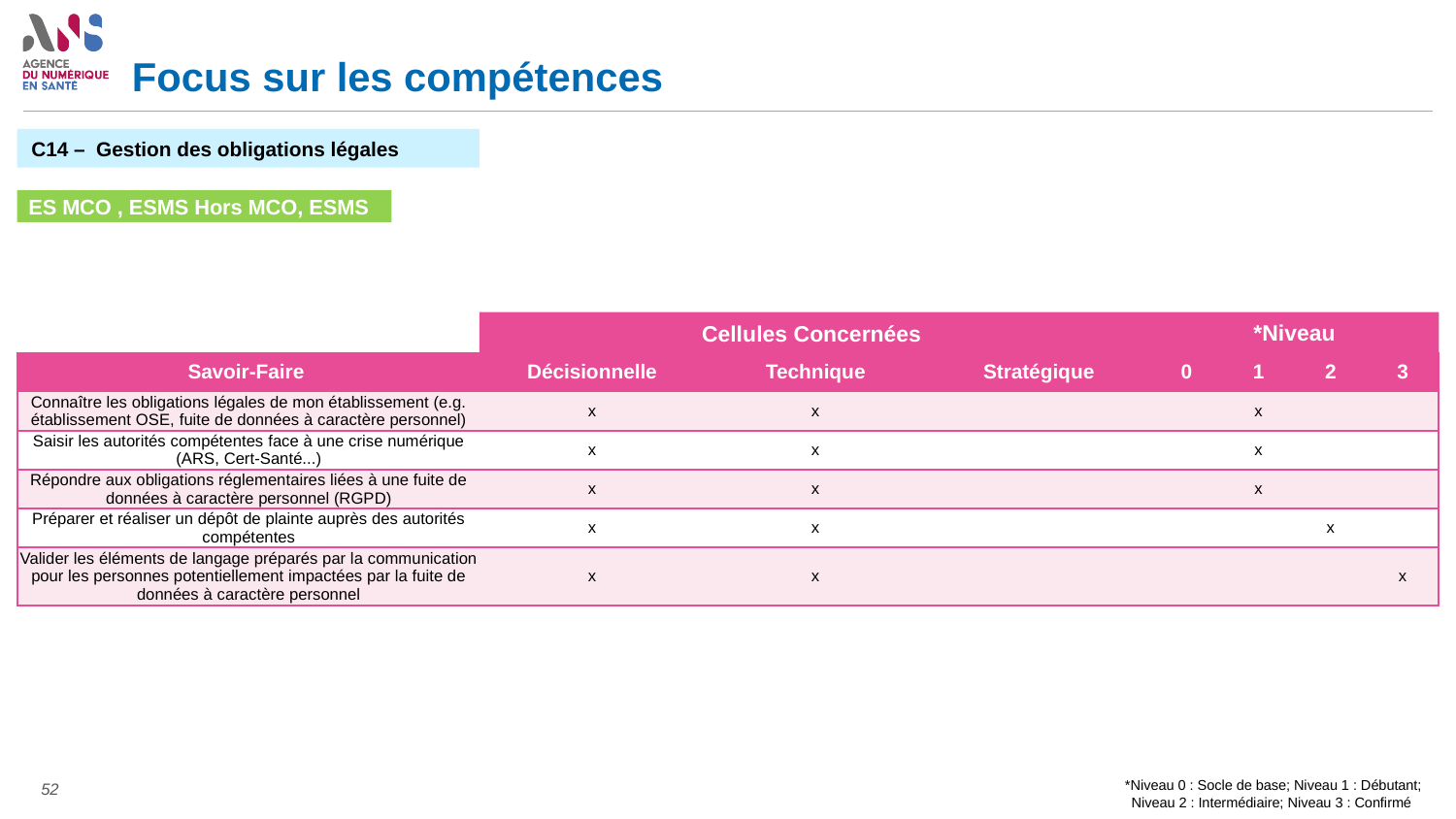

# Focus sur les compétences
C14 –  Gestion des obligations légales
ES MCO , ESMS Hors MCO, ESMS
Cellules Concernées
*Niveau
| Savoir-Faire | Décisionnelle | Technique | Stratégique | 0 | 1 | 2 | 3 |
| --- | --- | --- | --- | --- | --- | --- | --- |
| Connaître les obligations légales de mon établissement (e.g. établissement OSE, fuite de données à caractère personnel) | x | x |  |  | x |  |  |
| Saisir les autorités compétentes face à une crise numérique (ARS, Cert-Santé...) | x | x |  |  | x |  |  |
| Répondre aux obligations réglementaires liées à une fuite de données à caractère personnel (RGPD) | x | x |  |  | x |  |  |
| Préparer et réaliser un dépôt de plainte auprès des autorités compétentes | x | x |  |  |  | x |  |
| Valider les éléments de langage préparés par la communication pour les personnes potentiellement impactées par la fuite de données à caractère personnel | x | x |  |  |  |  | x |
*Niveau 0 : Socle de base; Niveau 1 : Débutant; Niveau 2 : Intermédiaire; Niveau 3 : Confirmé
52